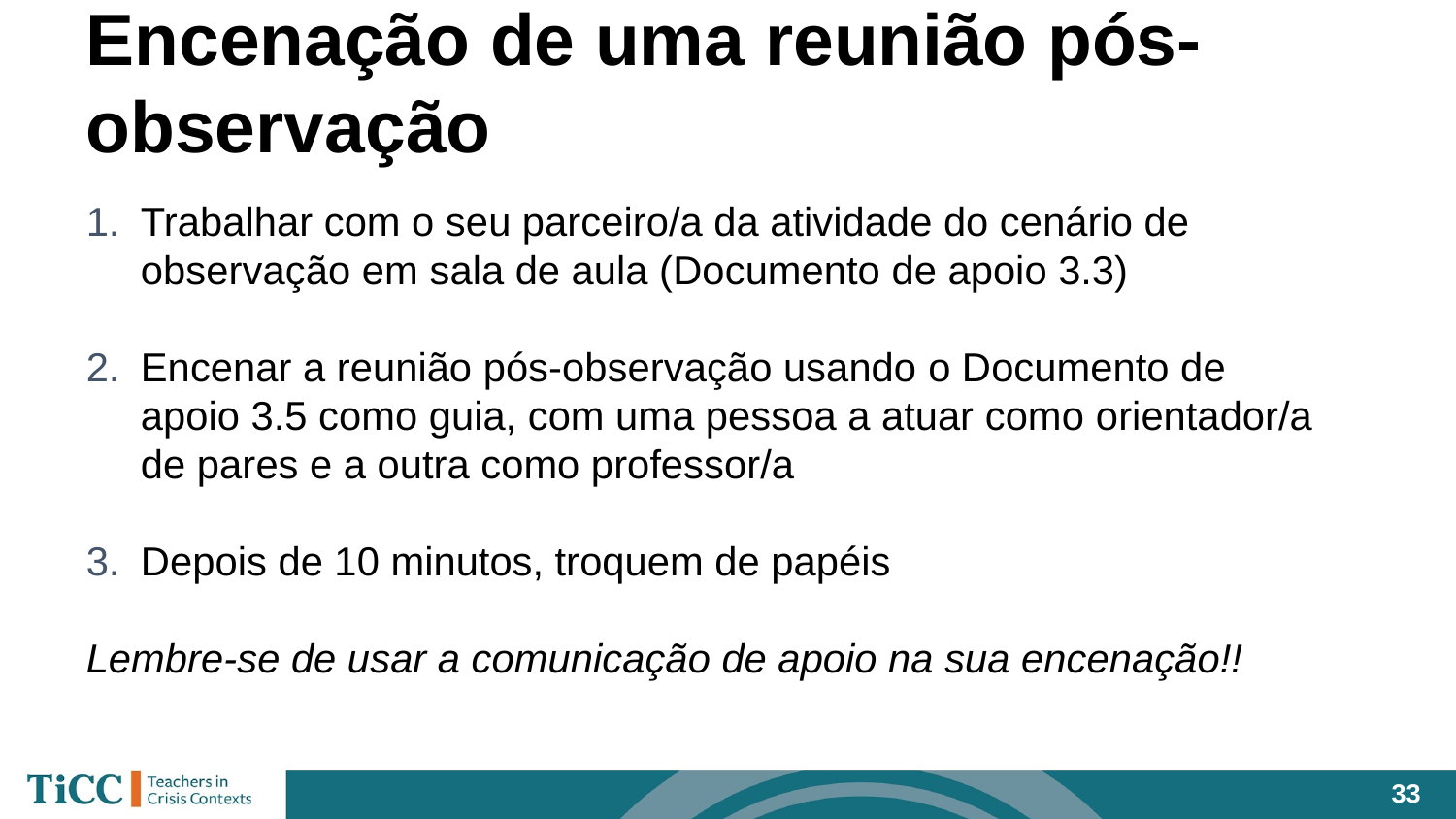

# Encenação de uma reunião pós-observação
Trabalhar com o seu parceiro/a da atividade do cenário de observação em sala de aula (Documento de apoio 3.3)

Encenar a reunião pós-observação usando o Documento de
apoio 3.5 como guia, com uma pessoa a atuar como orientador/a
de pares e a outra como professor/a

Depois de 10 minutos, troquem de papéis

Lembre-se de usar a comunicação de apoio na sua encenação!!
33